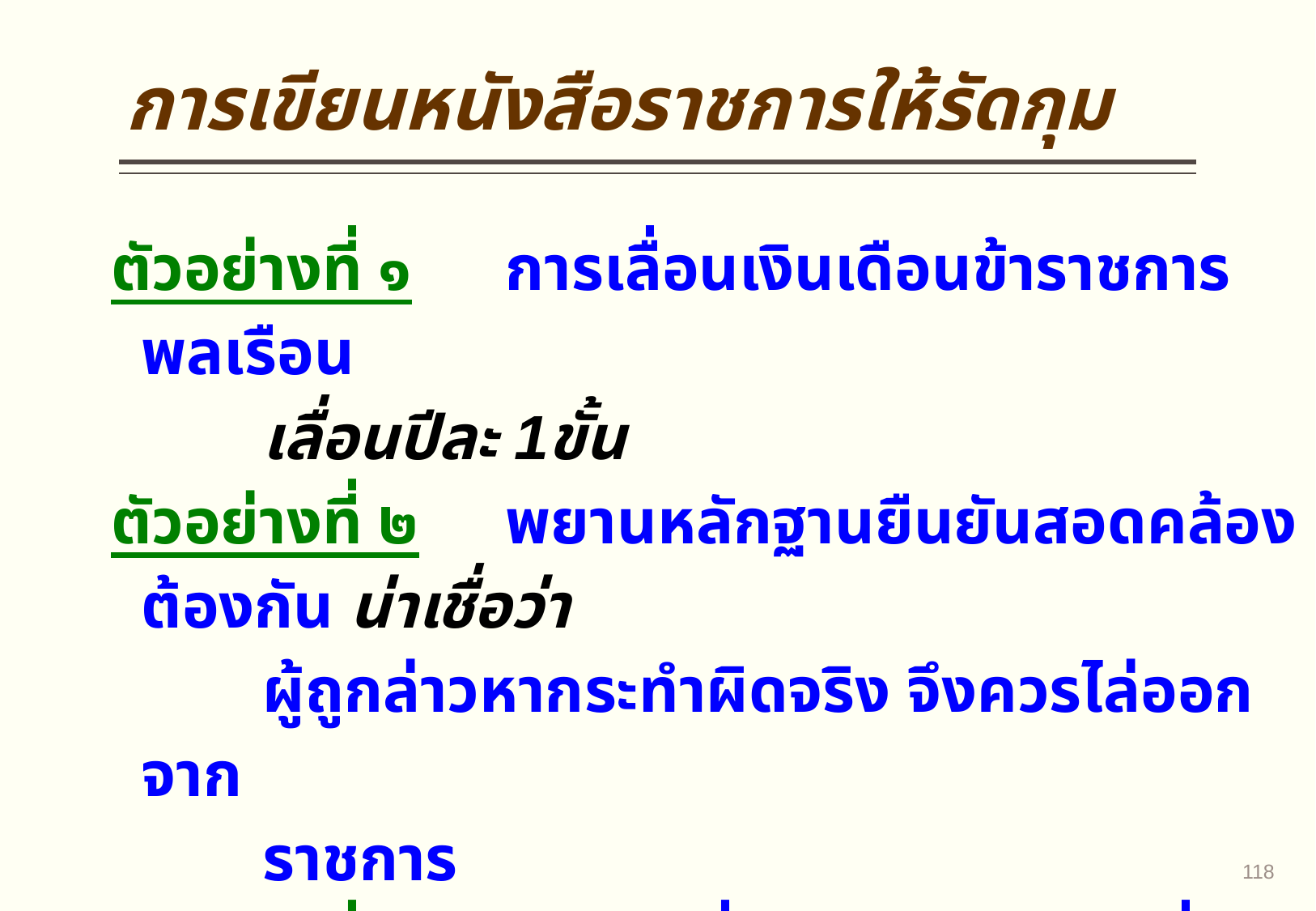

# การเขียนหนังสือราชการให้รัดกุม
ตัวอย่างที่ ๑	การเลื่อนเงินเดือนข้าราชการพลเรือน
	เลื่อนปีละ 1ขั้น
ตัวอย่างที่ ๒	พยานหลักฐานยืนยันสอดคล้องต้องกัน น่าเชื่อว่า
	ผู้ถูกล่าวหากระทำผิดจริง จึงควรไล่ออกจาก
	ราชการ
ตัวอย่างที่ ๓	ขออภัยที่ไม่อาจให้ใช้สถานที่ดังกล่าว
	ตามที่ขอไปได้ หากเป็นวันอื่นก็ไม่ขัดข้อง
118